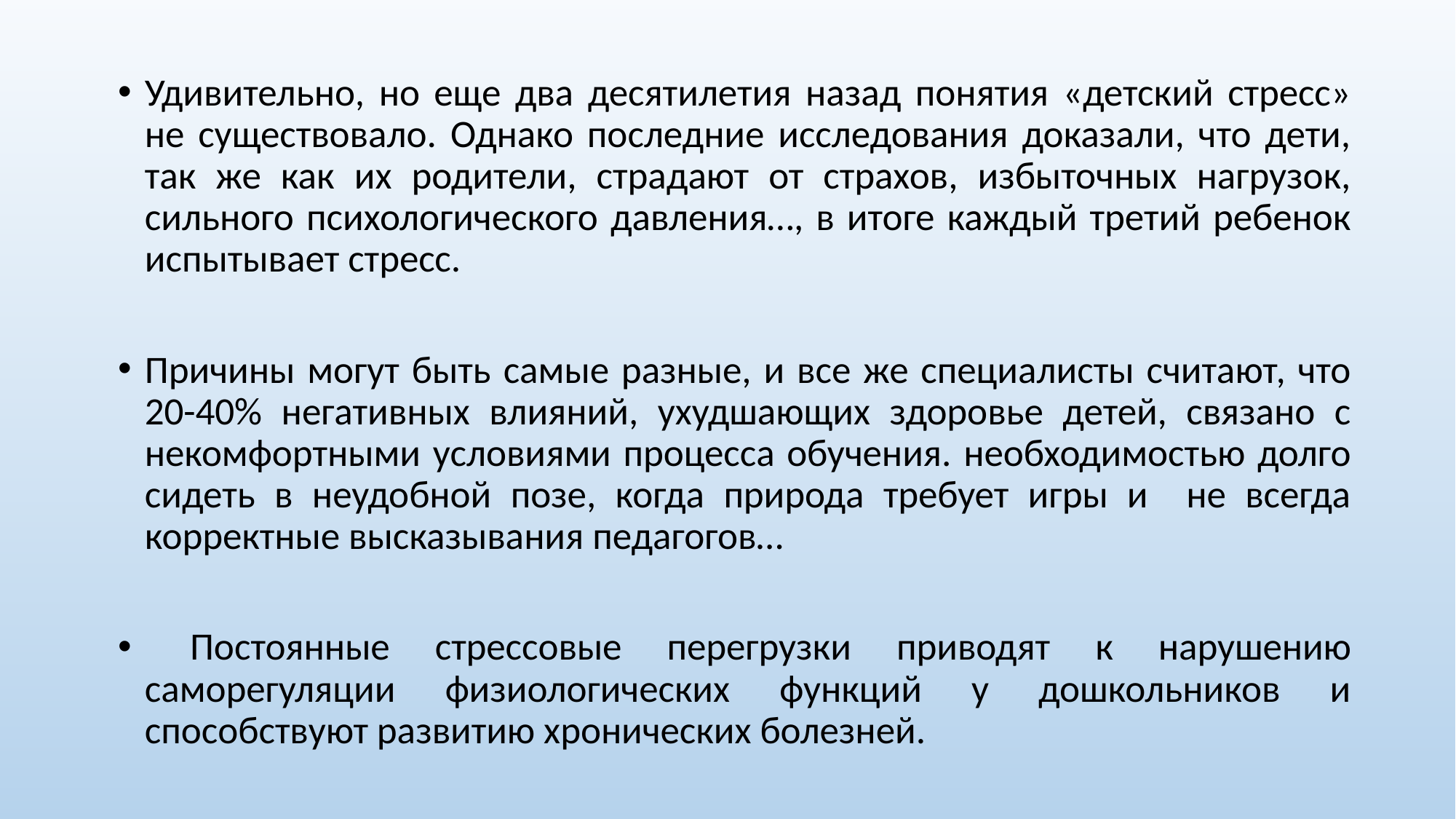

Удивительно, но еще два десятилетия назад понятия «детский стресс» не существовало. Однако последние исследования доказали, что дети, так же как их родители, страдают от страхов, избыточных нагрузок, сильного психологического давления…, в итоге каждый третий ребенок испытывает стресс.

Причины могут быть самые разные, и все же специалисты считают, что 20-40% негативных влияний, ухудшающих здоровье детей, связано с некомфортными условиями процесса обучения. необходимостью долго сидеть в неудобной позе, когда природа требует игры и  не всегда корректные высказывания педагогов…

 Постоянные стрессовые перегрузки приводят к нарушению саморегуляции физиологических функций у дошкольников и способствуют развитию хронических болезней.